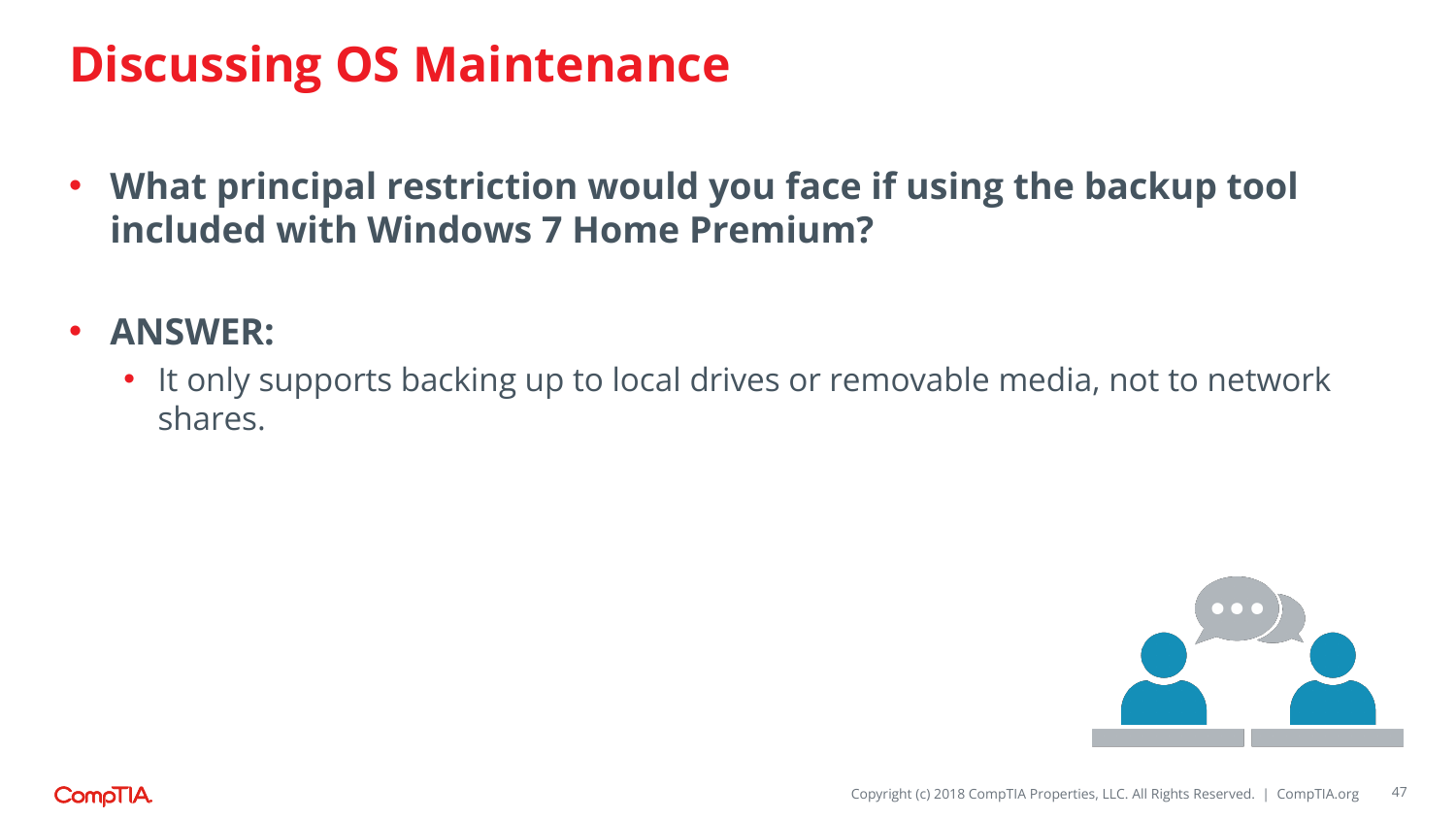

# Discussing OS Maintenance
What principal restriction would you face if using the backup tool included with Windows 7 Home Premium?

ANSWER:
It only supports backing up to local drives or removable media, not to network shares.
47